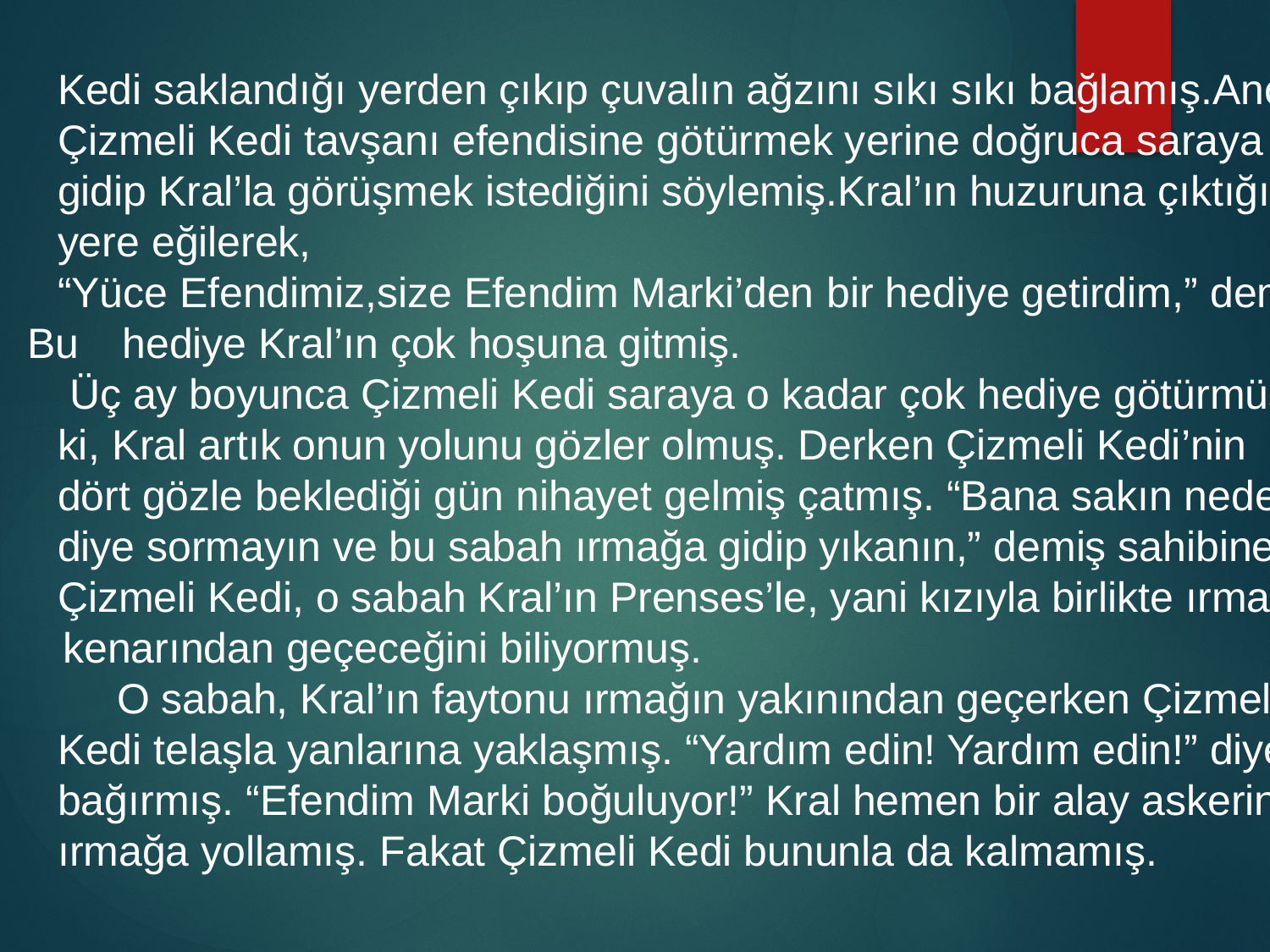

Kedi saklandığı yerden çıkıp çuvalın ağzını sıkı sıkı bağlamış.Ancak
Çizmeli Kedi tavşanı efendisine götürmek yerine doğruca saraya
gidip Kral’la görüşmek istediğini söylemiş.Kral’ın huzuruna çıktığında
yere eğilerek,
“Yüce Efendimiz,size Efendim Marki’den bir hediye getirdim,” demiş. Bu    hediye Kral’ın çok hoşuna gitmiş.
 Üç ay boyunca Çizmeli Kedi saraya o kadar çok hediye götürmüş
ki, Kral artık onun yolunu gözler olmuş. Derken Çizmeli Kedi’nin
dört gözle beklediği gün nihayet gelmiş çatmış. “Bana sakın neden
diye sormayın ve bu sabah ırmağa gidip yıkanın,” demiş sahibine.
Çizmeli Kedi, o sabah Kral’ın Prenses’le, yani kızıyla birlikte ırmağın      kenarından geçeceğini biliyormuş.
     O sabah, Kral’ın faytonu ırmağın yakınından geçerken Çizmeli
Kedi telaşla yanlarına yaklaşmış. “Yardım edin! Yardım edin!” diye
bağırmış. “Efendim Marki boğuluyor!” Kral hemen bir alay askerini
ırmağa yollamış. Fakat Çizmeli Kedi bununla da kalmamış.